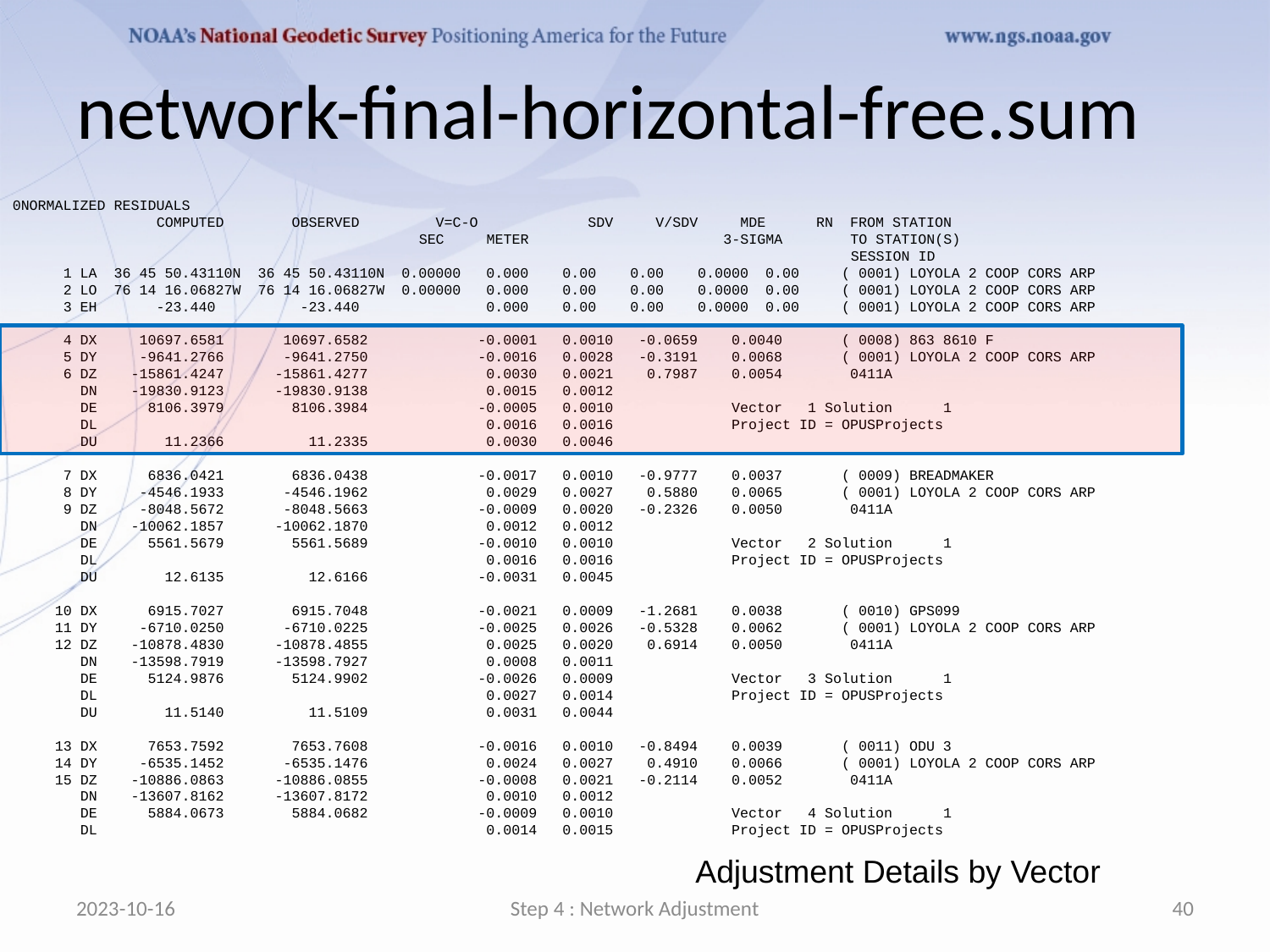

# network-final-horizontal-free.sum

0NORMALIZED RESIDUALS
                 COMPUTED        OBSERVED         V=C-O             SDV     V/SDV     MDE      RN  FROM STATION
                                                SEC     METER                       3-SIGMA        TO STATION(S)
                                                                                                   SESSION ID
      1 LA  36 45 50.43110N  36 45 50.43110N  0.00000   0.000    0.00    0.00    0.0000  0.00     ( 0001) LOYOLA 2 COOP CORS ARP
      2 LO  76 14 16.06827W  76 14 16.06827W  0.00000   0.000    0.00    0.00    0.0000  0.00     ( 0001) LOYOLA 2 COOP CORS ARP
      3 EH       -23.440          -23.440               0.000    0.00    0.00    0.0000  0.00     ( 0001) LOYOLA 2 COOP CORS ARP

      4 DX     10697.6581       10697.6582             -0.0001   0.0010   -0.0659    0.0040       ( 0008) 863 8610 F
      5 DY     -9641.2766       -9641.2750             -0.0016   0.0028   -0.3191    0.0068       ( 0001) LOYOLA 2 COOP CORS ARP
      6 DZ    -15861.4247      -15861.4277              0.0030   0.0021    0.7987    0.0054        0411A
        DN    -19830.9123      -19830.9138              0.0015   0.0012
        DE      8106.3979        8106.3984             -0.0005   0.0010              Vector   1 Solution      1
        DL                                              0.0016   0.0016              Project ID = OPUSProjects
        DU        11.2366          11.2335              0.0030   0.0046

      7 DX      6836.0421        6836.0438             -0.0017   0.0010   -0.9777    0.0037       ( 0009) BREADMAKER
      8 DY     -4546.1933       -4546.1962              0.0029   0.0027    0.5880    0.0065       ( 0001) LOYOLA 2 COOP CORS ARP
      9 DZ     -8048.5672       -8048.5663             -0.0009   0.0020   -0.2326    0.0050        0411A
        DN    -10062.1857      -10062.1870              0.0012   0.0012
        DE      5561.5679        5561.5689             -0.0010   0.0010              Vector   2 Solution      1
        DL                                              0.0016   0.0016              Project ID = OPUSProjects
        DU        12.6135          12.6166             -0.0031   0.0045

     10 DX      6915.7027        6915.7048             -0.0021   0.0009   -1.2681    0.0038       ( 0010) GPS099
     11 DY     -6710.0250       -6710.0225             -0.0025   0.0026   -0.5328    0.0062       ( 0001) LOYOLA 2 COOP CORS ARP
     12 DZ    -10878.4830      -10878.4855              0.0025   0.0020    0.6914    0.0050        0411A
        DN    -13598.7919      -13598.7927              0.0008   0.0011
        DE      5124.9876        5124.9902             -0.0026   0.0009              Vector   3 Solution      1
        DL                                              0.0027   0.0014              Project ID = OPUSProjects
        DU        11.5140          11.5109              0.0031   0.0044

     13 DX      7653.7592        7653.7608             -0.0016   0.0010   -0.8494    0.0039       ( 0011) ODU 3
     14 DY     -6535.1452       -6535.1476              0.0024   0.0027    0.4910    0.0066       ( 0001) LOYOLA 2 COOP CORS ARP
     15 DZ    -10886.0863      -10886.0855             -0.0008   0.0021   -0.2114    0.0052        0411A
        DN    -13607.8162      -13607.8172              0.0010   0.0012
        DE      5884.0673        5884.0682             -0.0009   0.0010              Vector   4 Solution      1
        DL                                              0.0014   0.0015              Project ID = OPUSProjects

Adjustment Details by Vector
2023-10-16
Step 4 : Network Adjustment
40